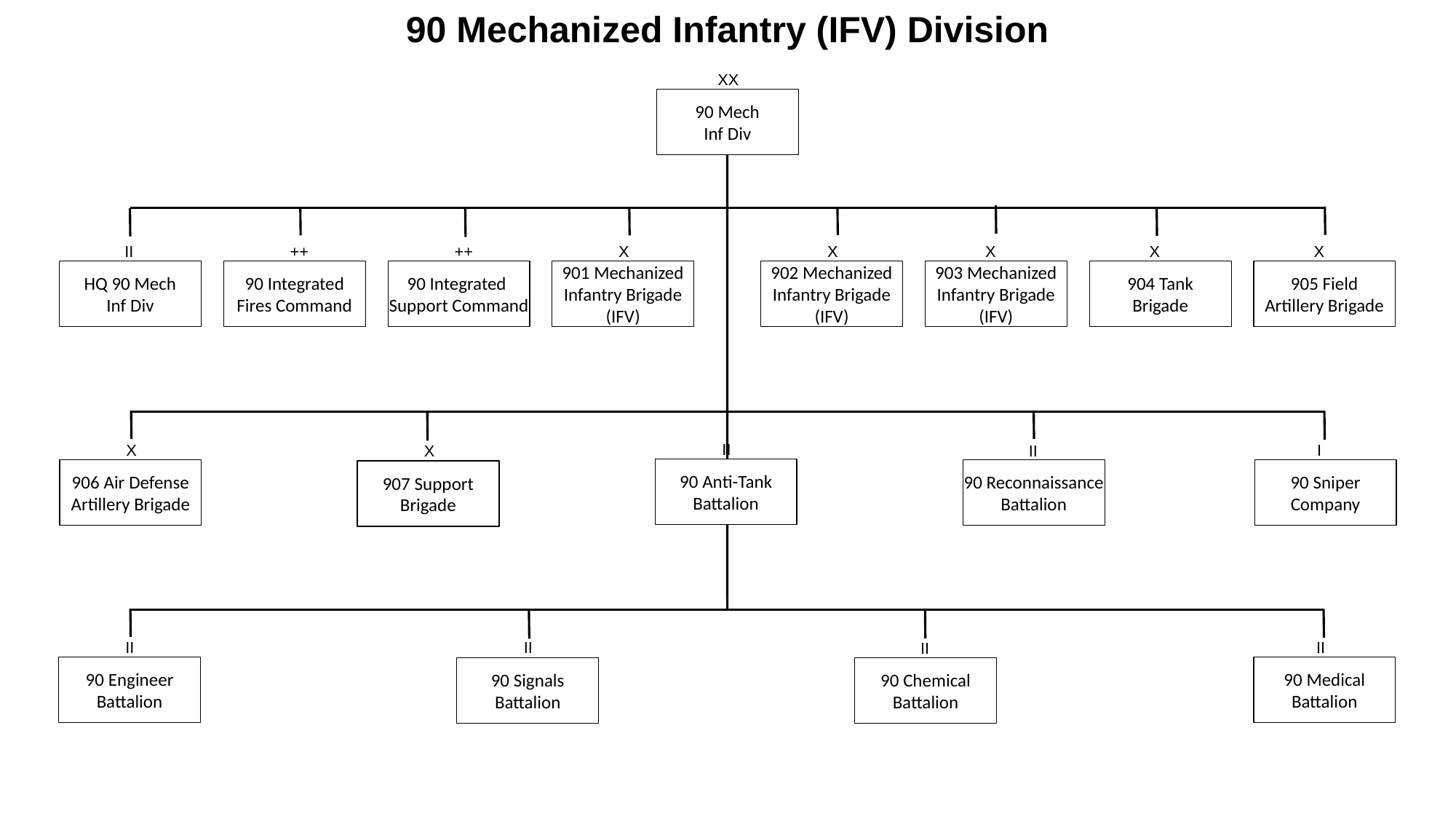

# 90 Mechanized Infantry (IFV) Division
XX
90 Mech
Inf Div
II
++
++
X
X
X
X
X
HQ 90 Mech
Inf Div
90 Integrated
Fires Command
90 Integrated
Support Command
901 Mechanized Infantry Brigade (IFV)
902 Mechanized Infantry Brigade (IFV)
903 Mechanized Infantry Brigade (IFV)
904 Tank
Brigade
905 Field
Artillery Brigade
II
X
I
X
II
90 Anti-Tank
Battalion
90 Reconnaissance
Battalion
906 Air Defense
Artillery Brigade
90 Sniper
Company
907 Support
Brigade
II
II
II
II
90 Engineer
Battalion
90 Medical
Battalion
90 Signals
Battalion
90 Chemical
Battalion